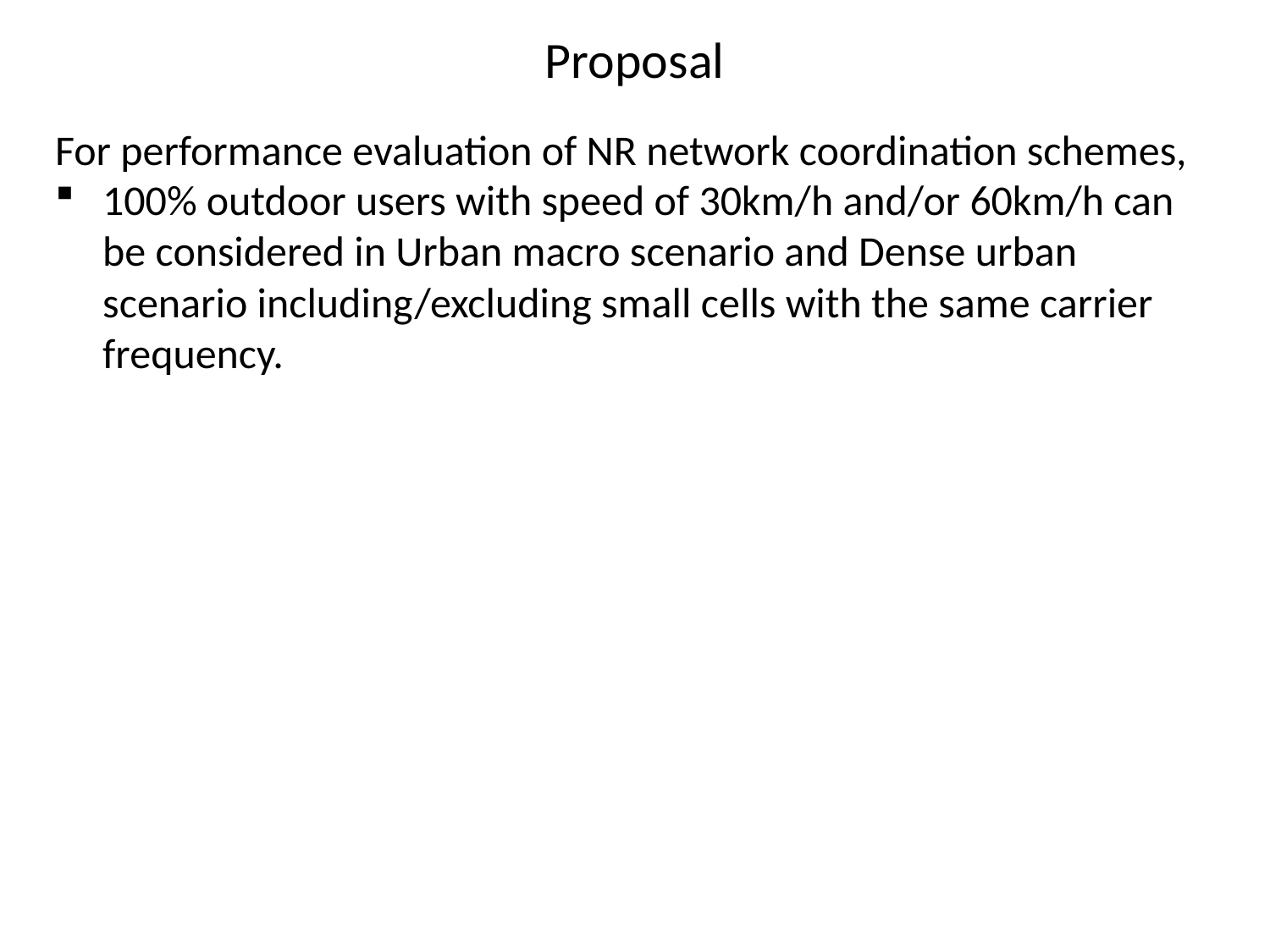

# Proposal
For performance evaluation of NR network coordination schemes,
100% outdoor users with speed of 30km/h and/or 60km/h can be considered in Urban macro scenario and Dense urban scenario including/excluding small cells with the same carrier frequency.